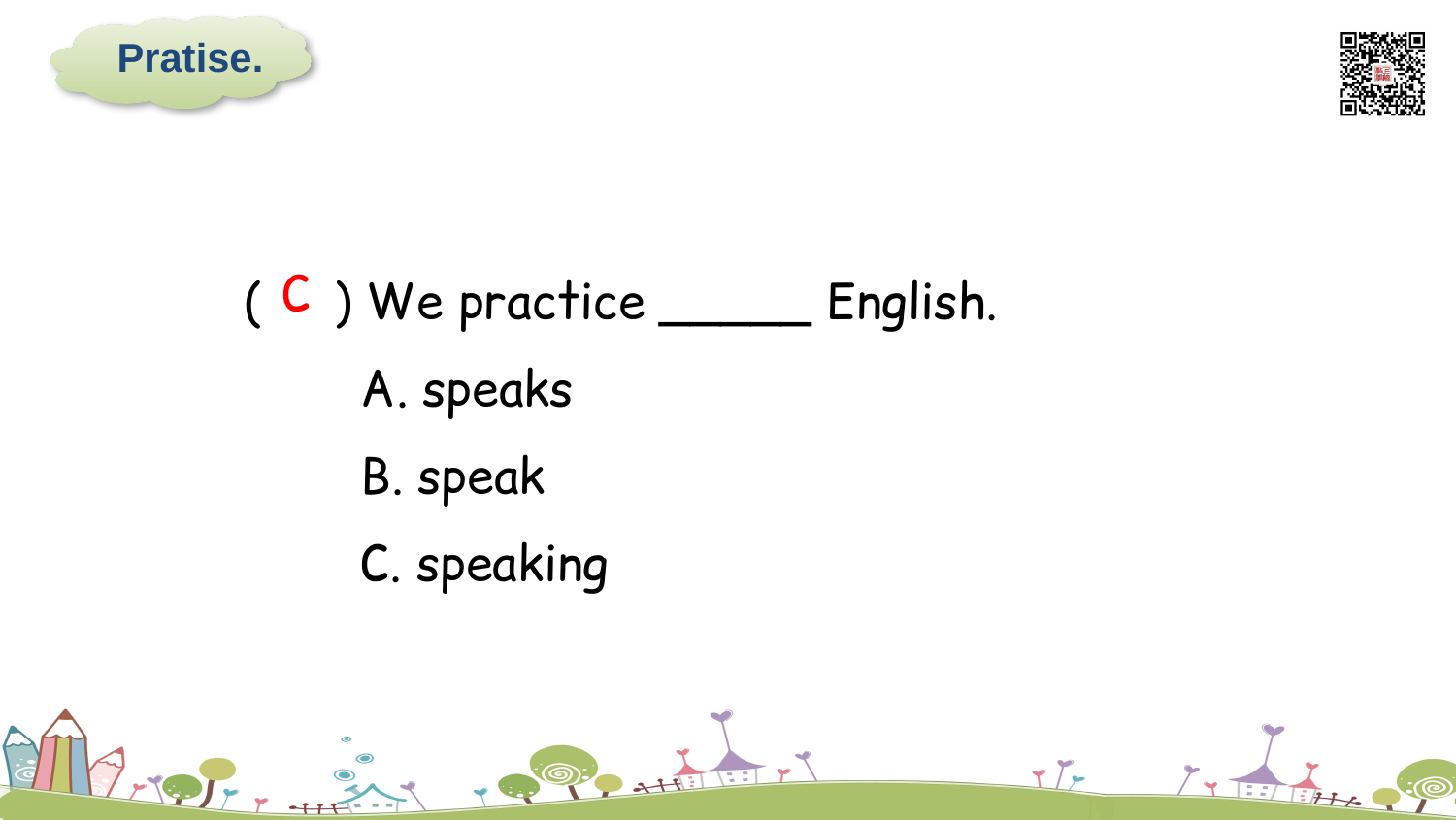

Pratise.
(     ) We practice _____ English.
        A. speaks
        B. speak
        C. speaking

C